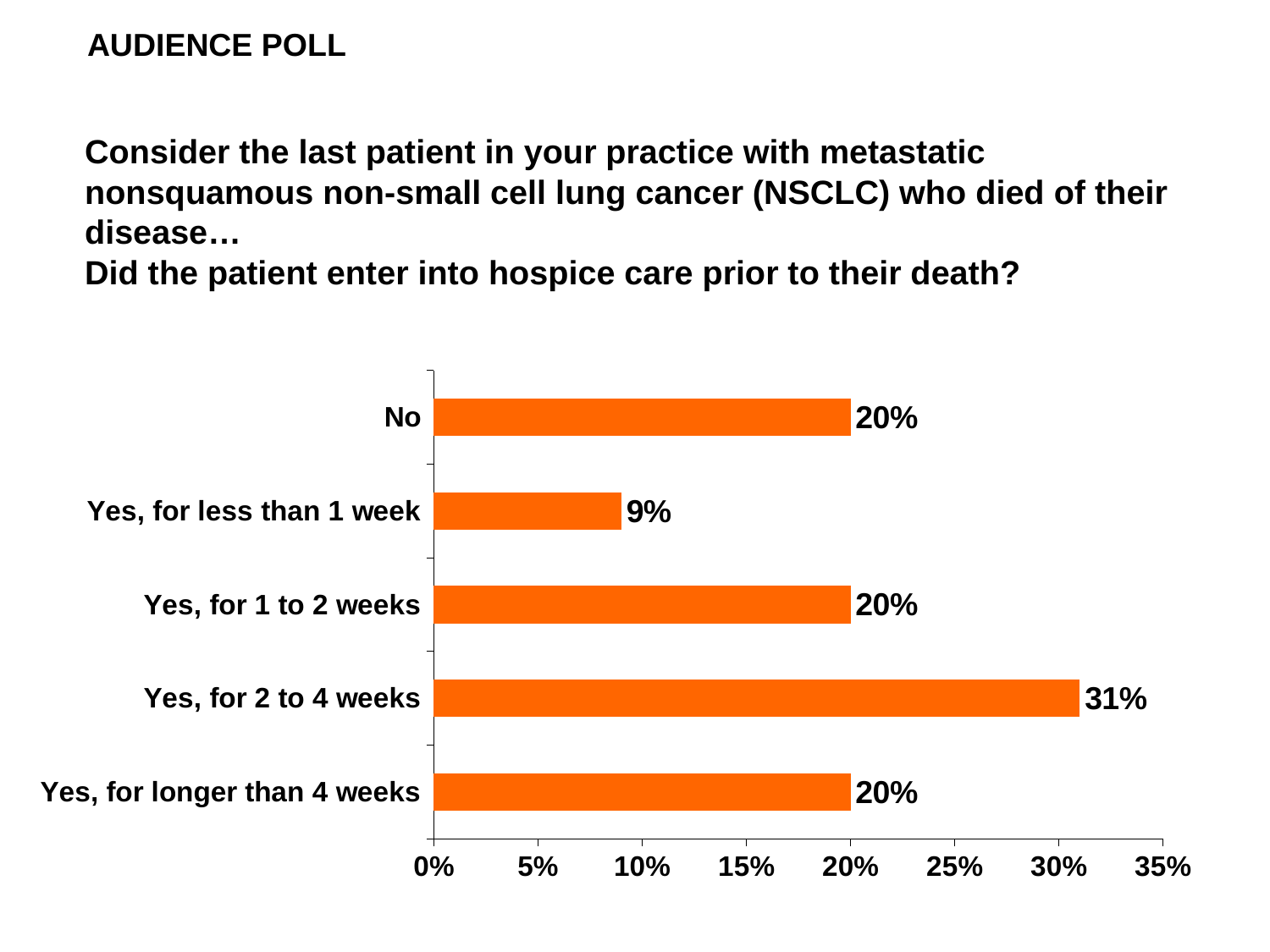

AUDIENCE POLL
Consider the last patient in your practice with metastatic nonsquamous non-small cell lung cancer (NSCLC) who died of their disease…
Did the patient enter into hospice care prior to their death?

### Chart

| Category | Series 1 |
|---|---|
| Yes, for longer than 4 weeks | 0.2 |
| Yes, for 2 to 4 weeks | 0.31 |
| Yes, for 1 to 2 weeks | 0.2 |
| Yes, for less than 1 week | 0.09 |
| No | 0.2 |